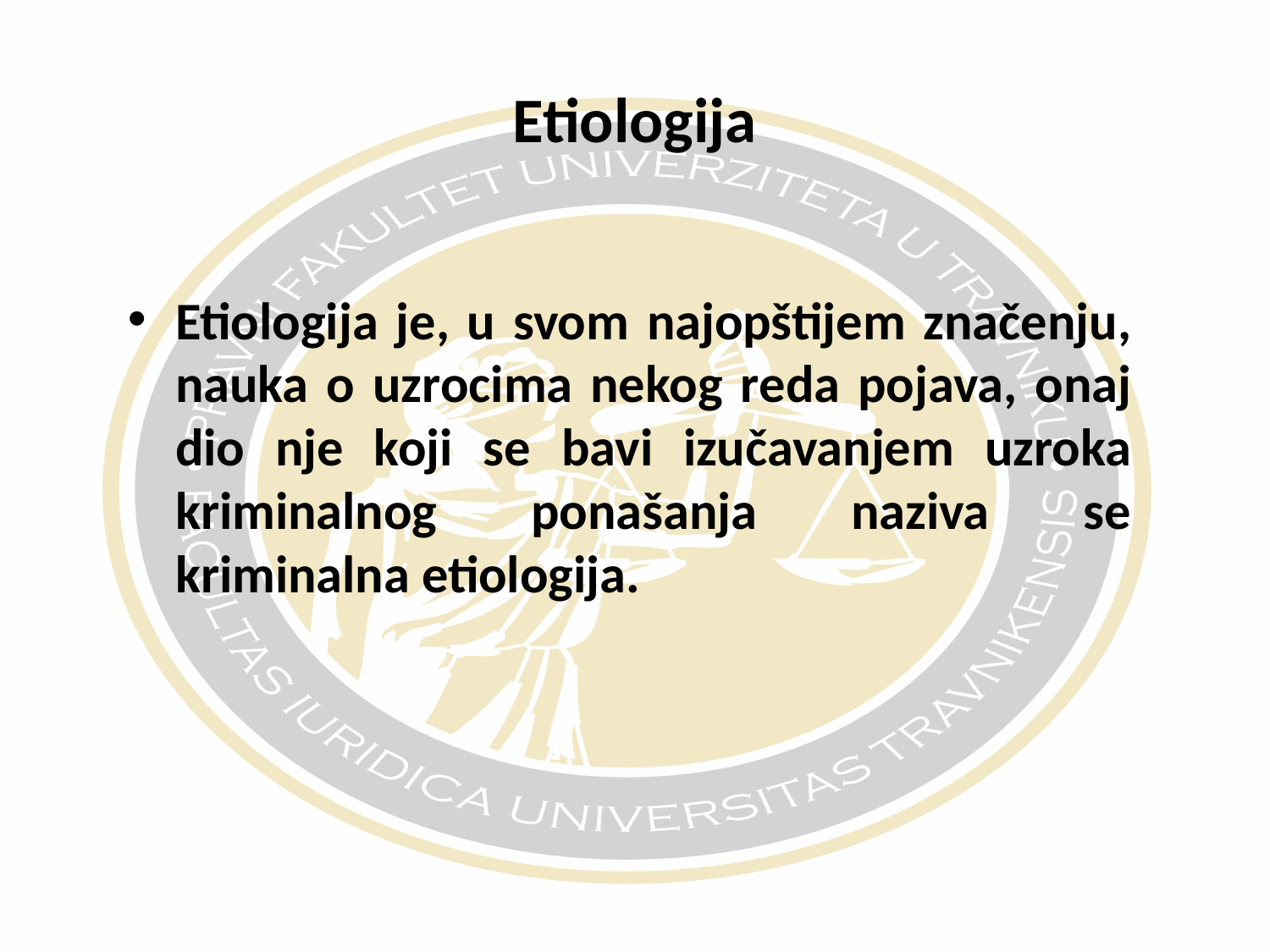

# Etiologija

Etiologija je, u svom najopštijem značenju, nauka o uzrocima nekog reda pojava, onaj dio nje koji se bavi izučavanjem uzroka kriminalnog ponašanja naziva se kriminalna etiologija.